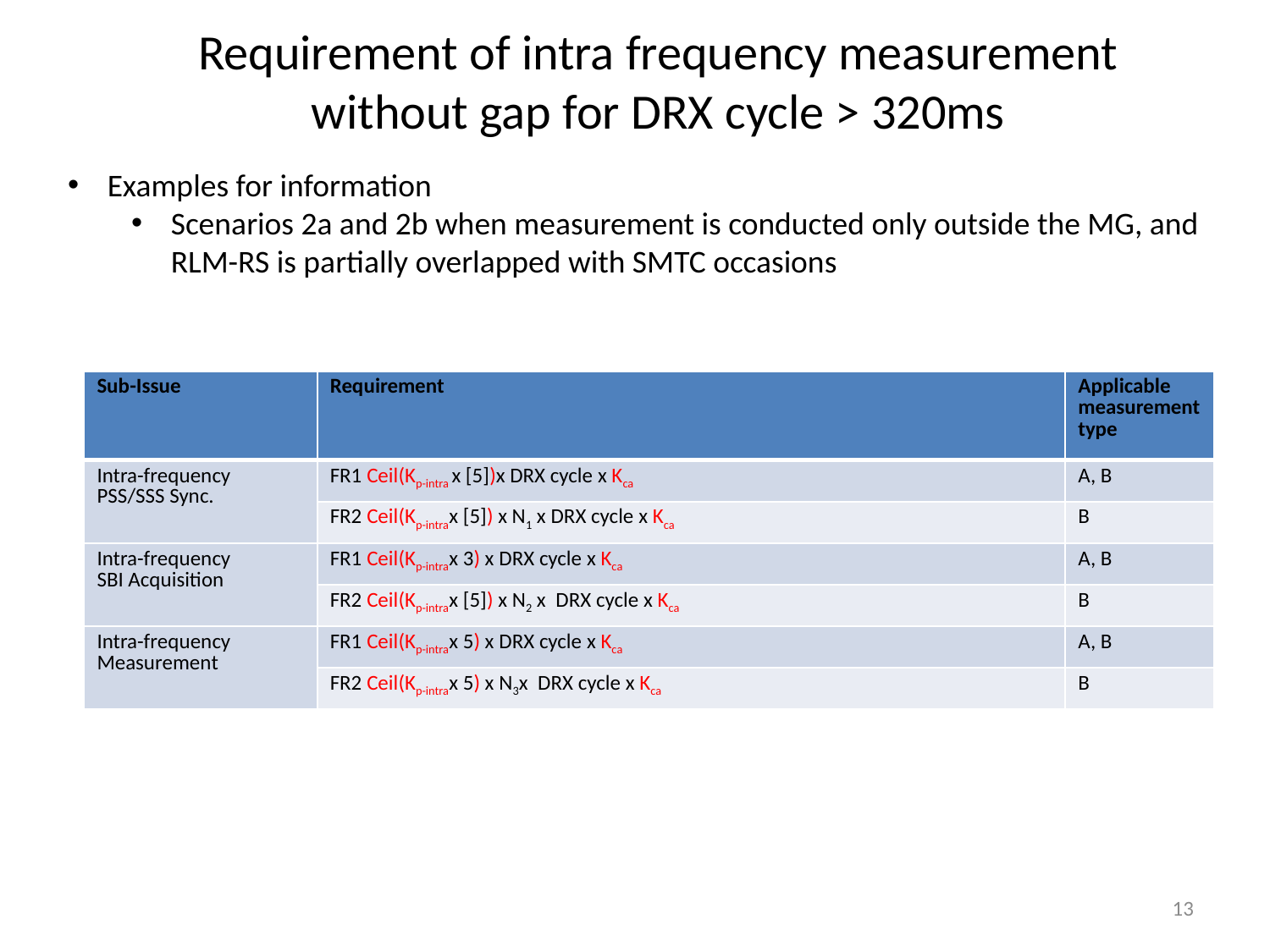

Requirement of intra frequency measurement without gap for DRX cycle > 320ms
Examples for information
Scenarios 2a and 2b when measurement is conducted only outside the MG, and RLM-RS is partially overlapped with SMTC occasions
| Sub-Issue | Requirement | Applicable measurement type |
| --- | --- | --- |
| Intra-frequency PSS/SSS Sync. | FR1 Ceil(Kp-intra x [5])x DRX cycle x Kca | A, B |
|  | FR2 Ceil(Kp-intrax [5]) x N1 x DRX cycle x Kca | B |
| Intra-frequency SBI Acquisition | FR1 Ceil(Kp-intrax 3) x DRX cycle x Kca | A, B |
|  | FR2 Ceil(Kp-intrax [5]) x N2 x DRX cycle x Kca | B |
| Intra-frequency Measurement | FR1 Ceil(Kp-intrax 5) x DRX cycle x Kca | A, B |
|  | FR2 Ceil(Kp-intrax 5) x N3x DRX cycle x Kca | B |
13